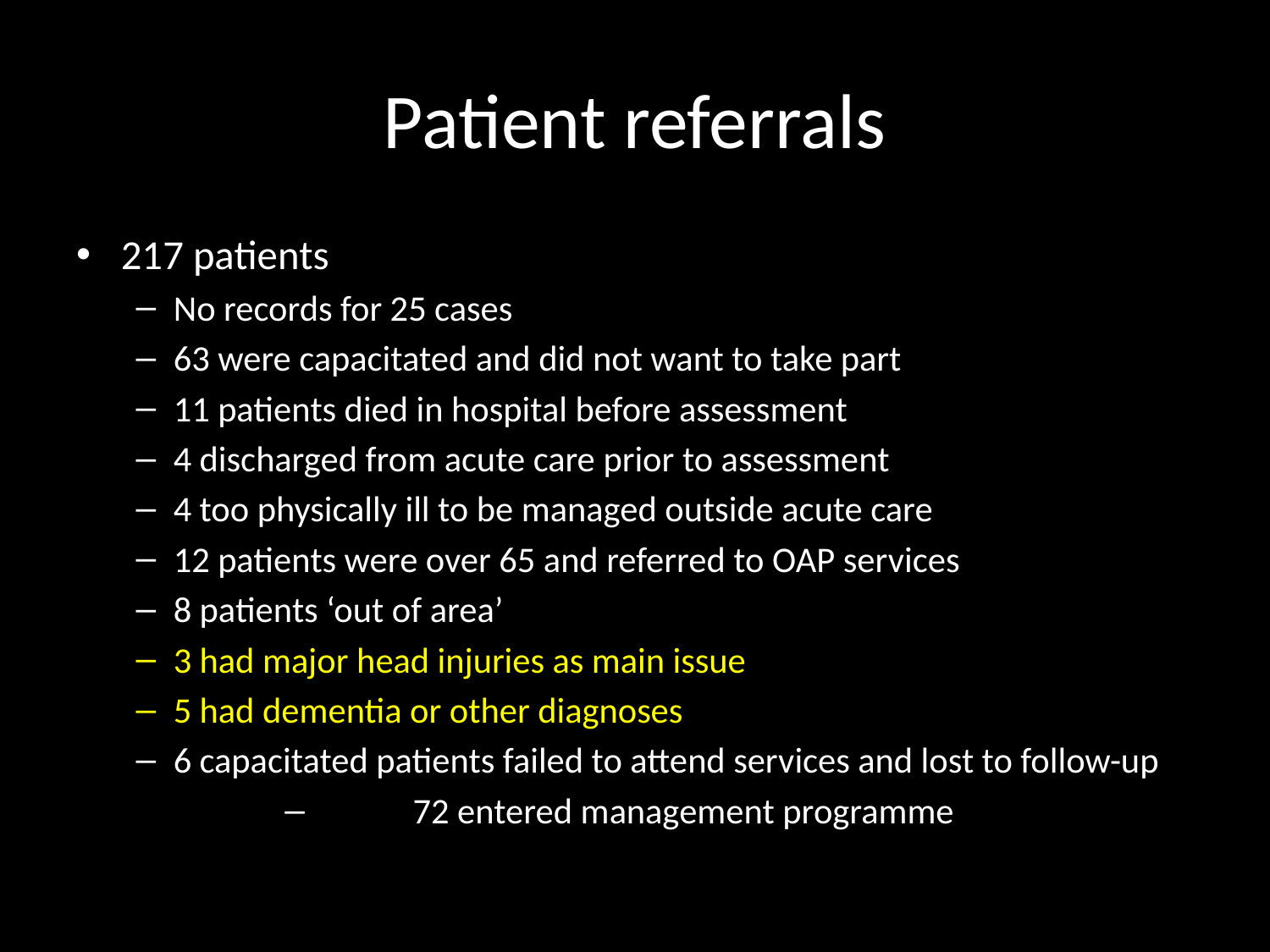

# Patient referrals
217 patients
No records for 25 cases
63 were capacitated and did not want to take part
11 patients died in hospital before assessment
4 discharged from acute care prior to assessment
4 too physically ill to be managed outside acute care
12 patients were over 65 and referred to OAP services
8 patients ‘out of area’
3 had major head injuries as main issue
5 had dementia or other diagnoses
6 capacitated patients failed to attend services and lost to follow-up
72 entered management programme